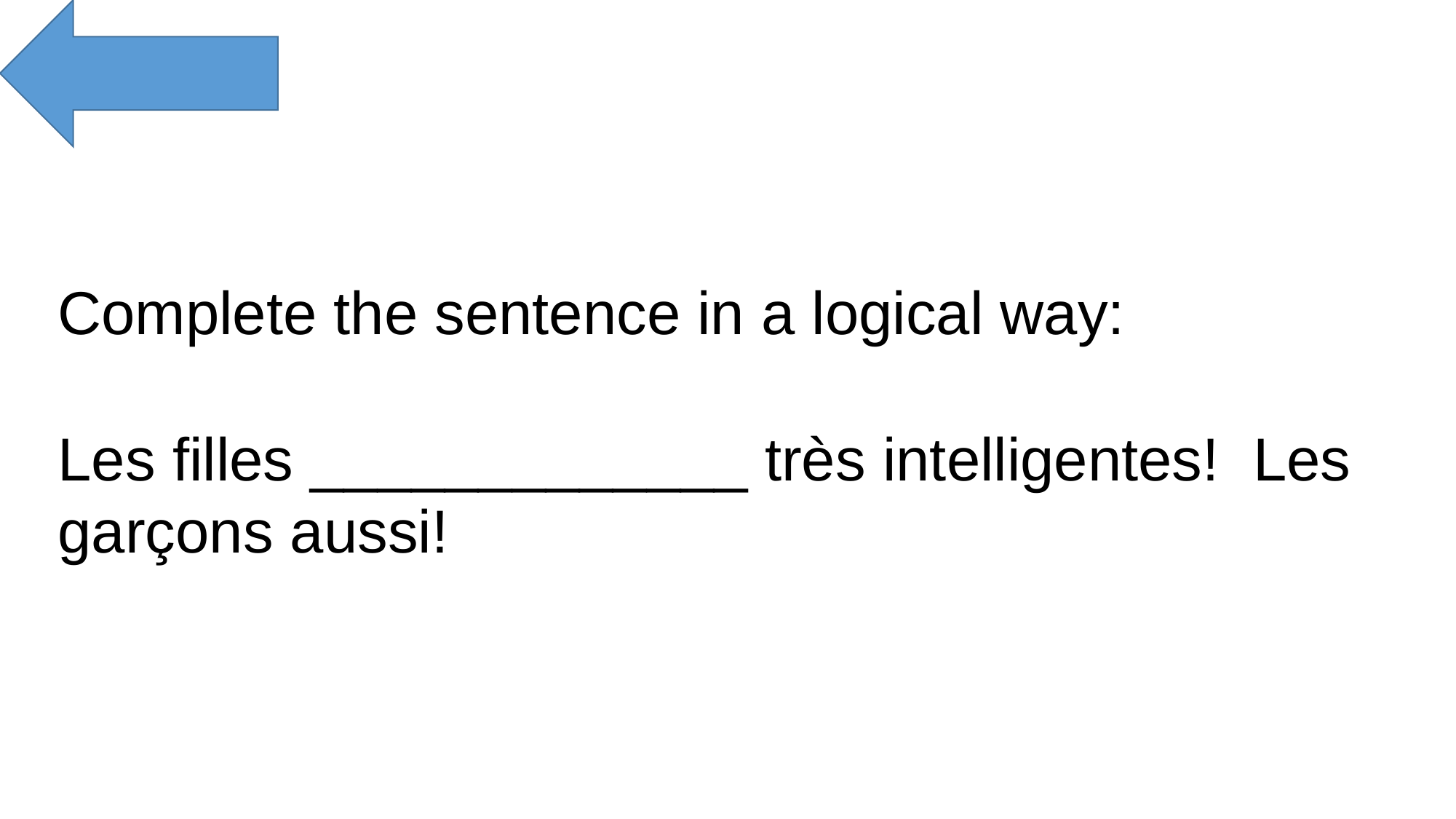

Complete the sentence in a logical way:

Les filles _____________ très intelligentes!  Les garçons aussi!